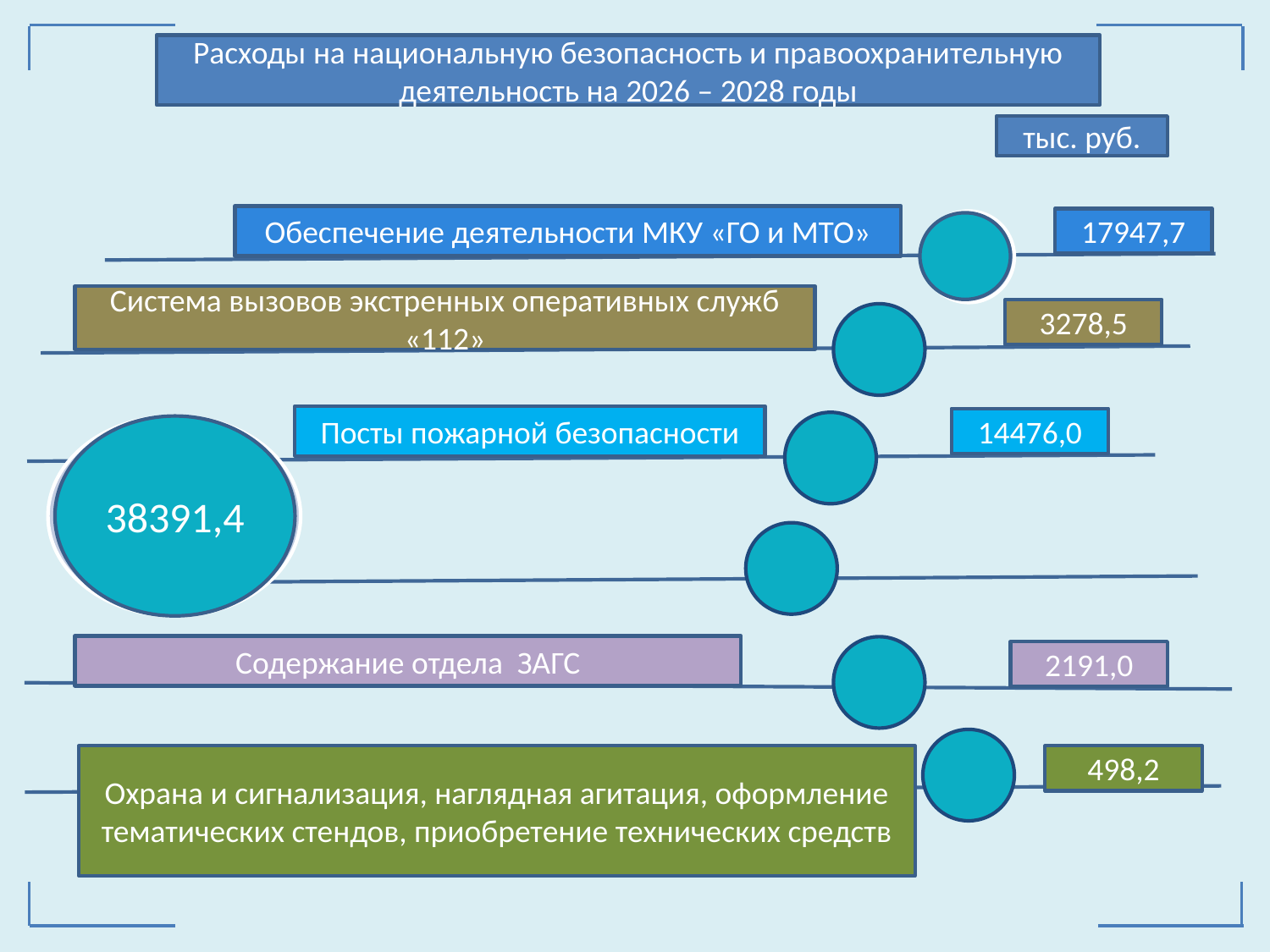

Расходы на национальную безопасность и правоохранительную деятельность на 2026 – 2028 годы
тыс. руб.

Обеспечение деятельности МКУ «ГО и МТО»
17947,7

Система вызовов экстренных оперативных служб «112»
3278,5
Посты пожарной безопасности
14476,0
38391,4
Содержание отдела  ЗАГС
2191,0
Охрана и сигнализация, наглядная агитация, оформление тематических стендов, приобретение технических средств
498,2